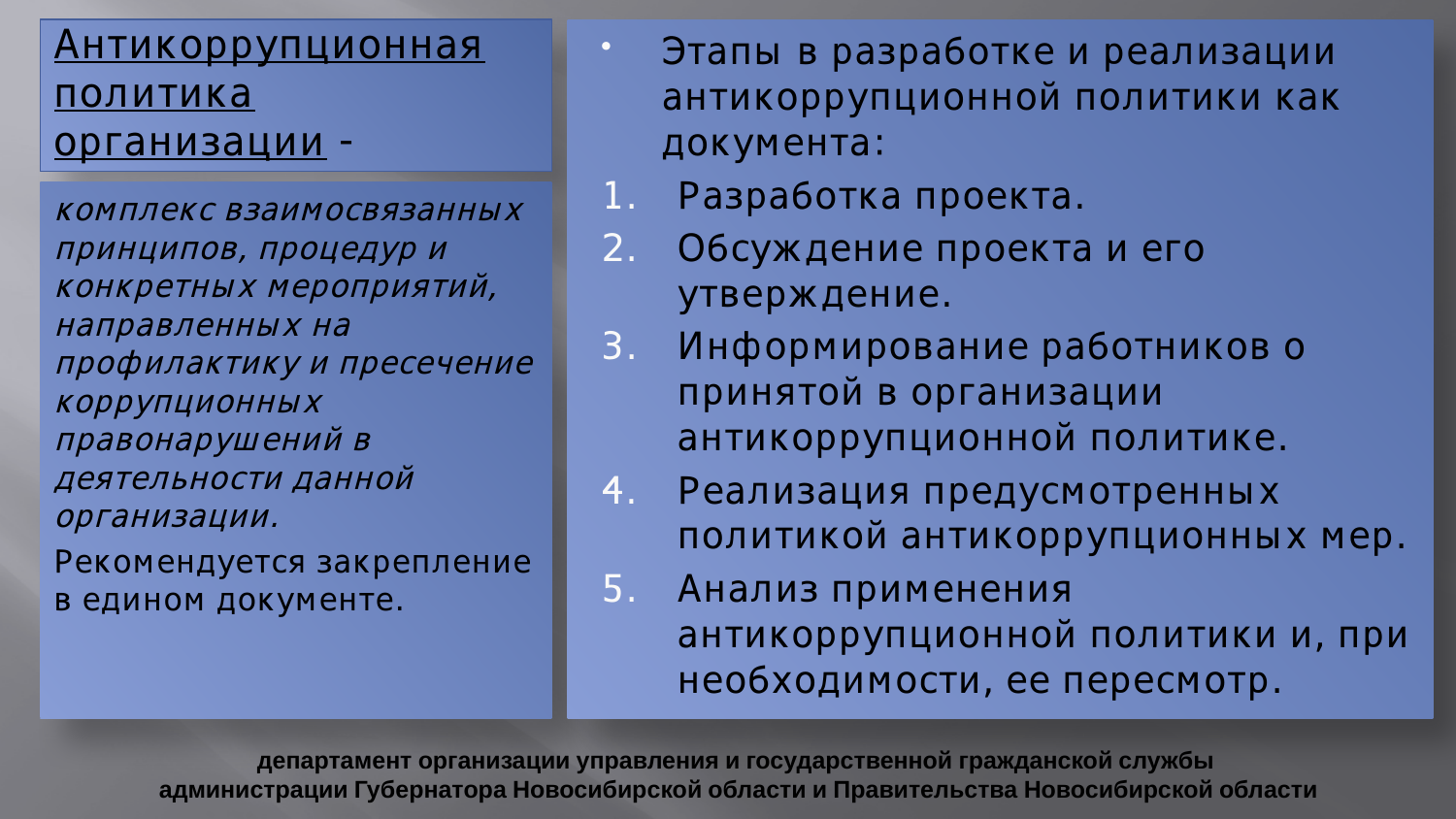

# Антикоррупционная политика организации -
Этапы в разработке и реализации антикоррупционной политики как документа:
Разработка проекта.
Обсуждение проекта и его утверждение.
Информирование работников о принятой в организации антикоррупционной политике.
Реализация предусмотренных политикой антикоррупционных мер.
Анализ применения антикоррупционной политики и, при необходимости, ее пересмотр.
комплекс взаимосвязанных принципов, процедур и конкретных мероприятий, направленных на профилактику и пресечение коррупционных правонарушений в деятельности данной организации.
Рекомендуется закрепление в едином документе.
департамент организации управления и государственной гражданской службы
администрации Губернатора Новосибирской области и Правительства Новосибирской области